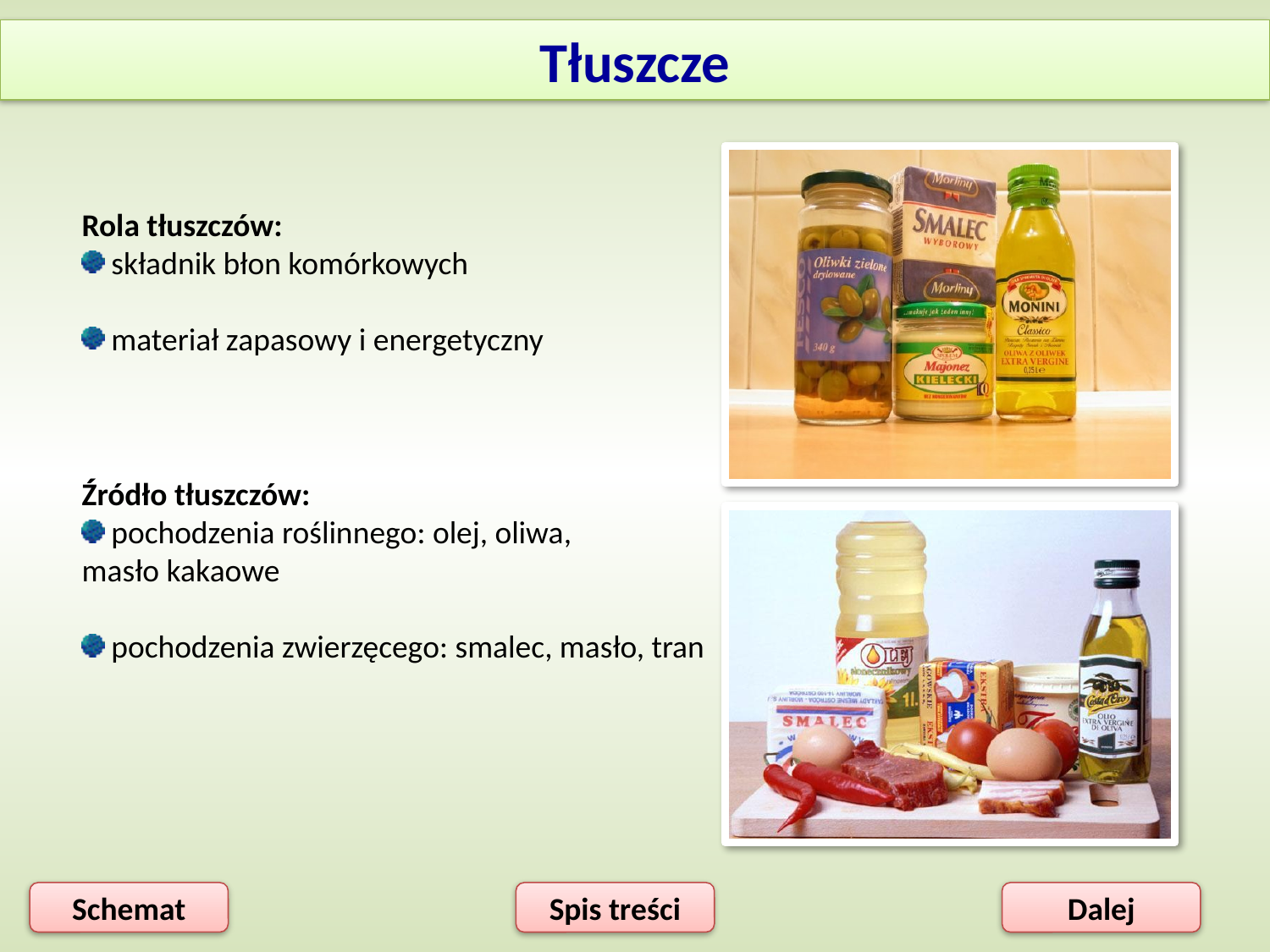

Tłuszcze

Rola tłuszczów:
 składnik błon komórkowych

 materiał zapasowy i energetyczny

Źródło tłuszczów:
 pochodzenia roślinnego: olej, oliwa,
masło kakaowe

 pochodzenia zwierzęcego: smalec, masło, tran

Schemat
Spis treści
Dalej